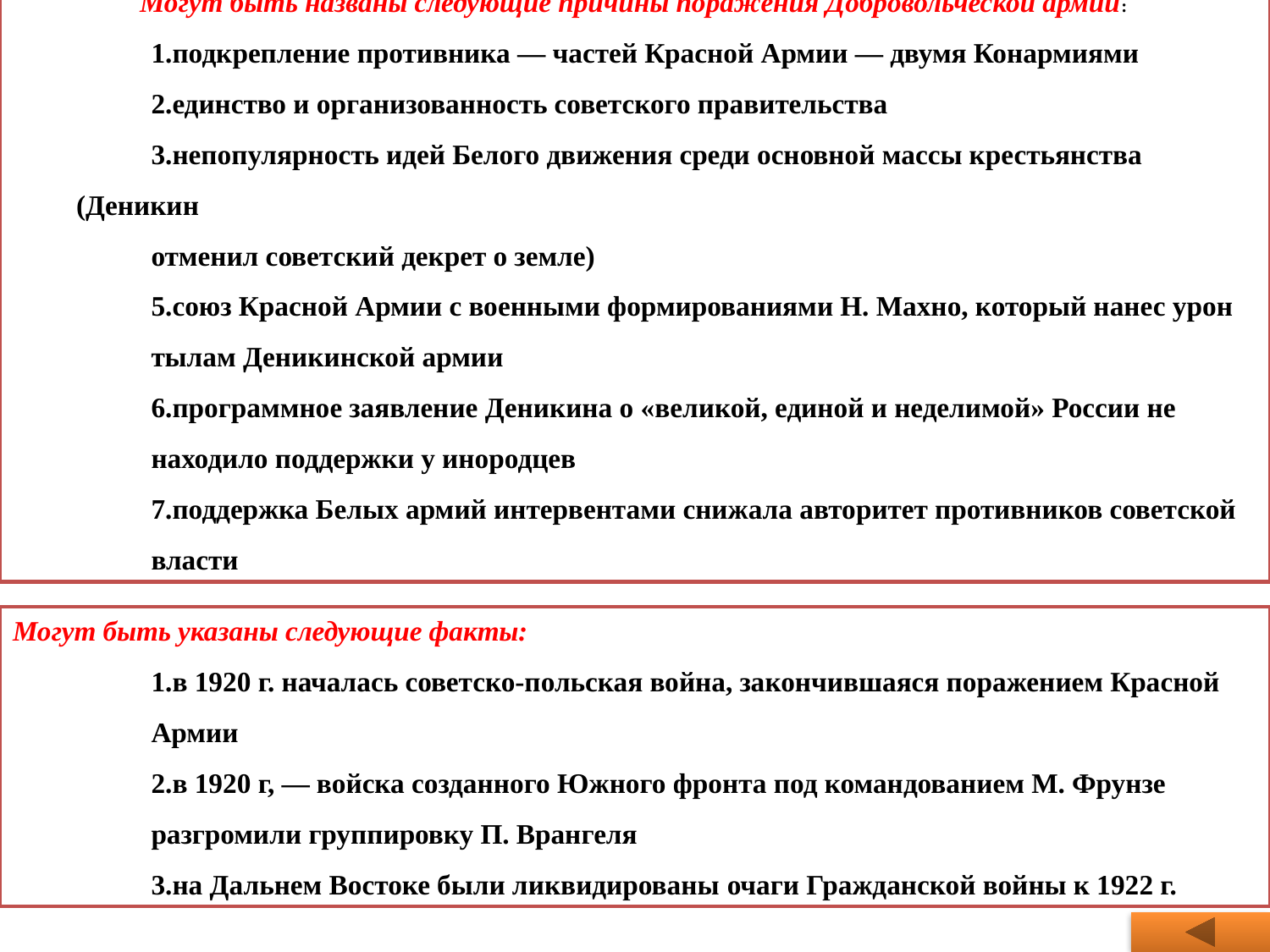

Могут быть названы следующие причины поражения Добровольческой армии:
подкрепление противника — частей Красной Армии — двумя Конармиями
единство и организованность советского правительства
непопулярность идей Белого движения среди основной массы крестьянства (Деникин
отменил советский декрет о земле)
союз Красной Армии с военными формированиями Н. Махно, который нанес урон
тылам Деникинской армии
программное заявление Деникина о «великой, единой и неделимой» России не
находило поддержки у инородцев
поддержка Белых армий интервентами снижала авторитет противников советской
власти
Могут быть указаны следующие факты:
в 1920 г. началась советско-польская война, закончившаяся поражением Красной
Армии
в 1920 г, — войска созданного Южного фронта под командованием М. Фрунзе
разгромили группировку П. Врангеля
на Дальнем Востоке были ликвидированы очаги Гражданской войны к 1922 г.